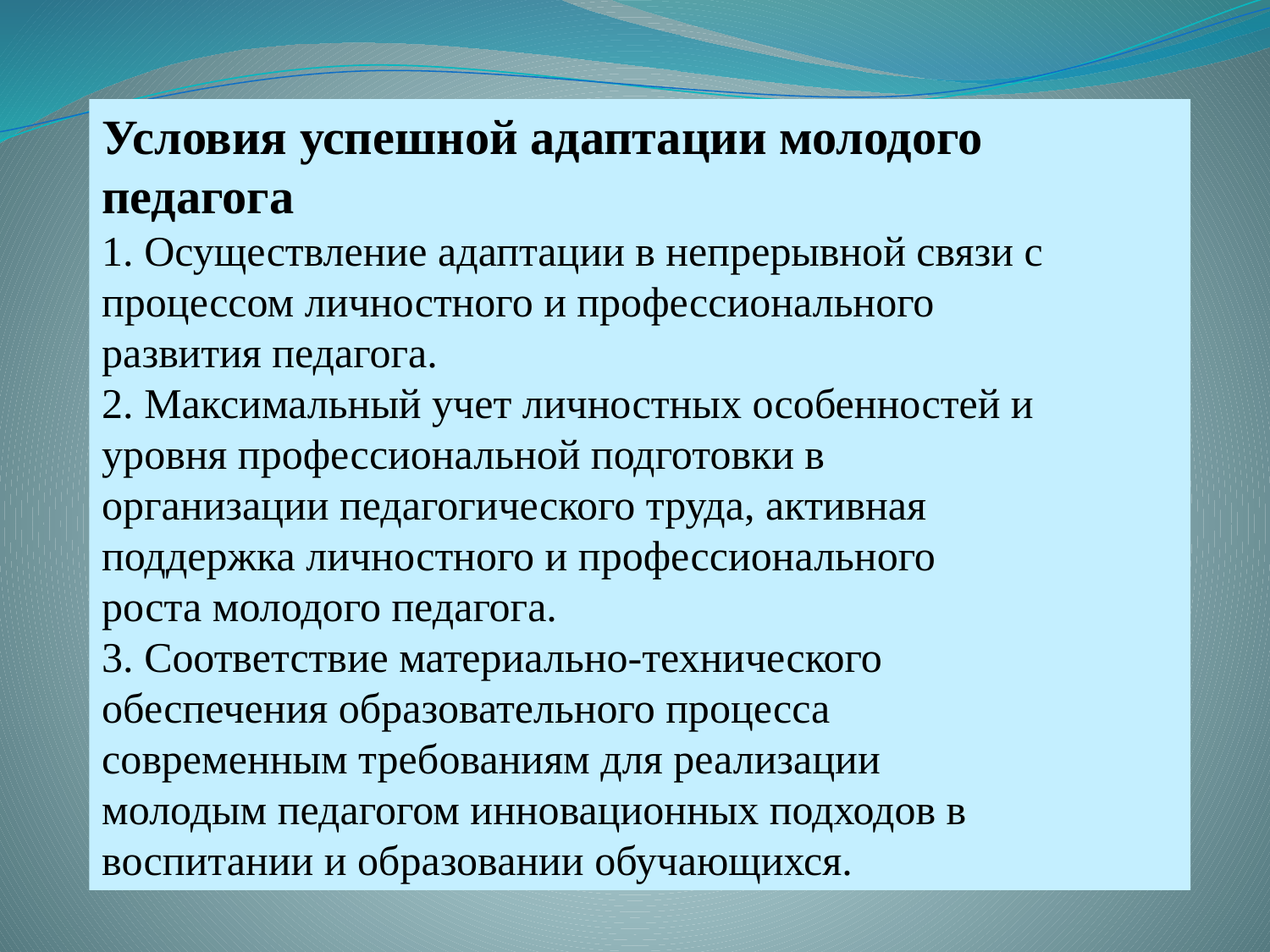

Условия успешной адаптации молодого педагога
1. Осуществление адаптации в непрерывной связи с
процессом личностного и профессионального
развития педагога.
2. Максимальный учет личностных особенностей и
уровня профессиональной подготовки в
организации педагогического труда, активная
поддержка личностного и профессионального
роста молодого педагога.
3. Соответствие материально-технического
обеспечения образовательного процесса
современным требованиям для реализации
молодым педагогом инновационных подходов в
воспитании и образовании обучающихся.